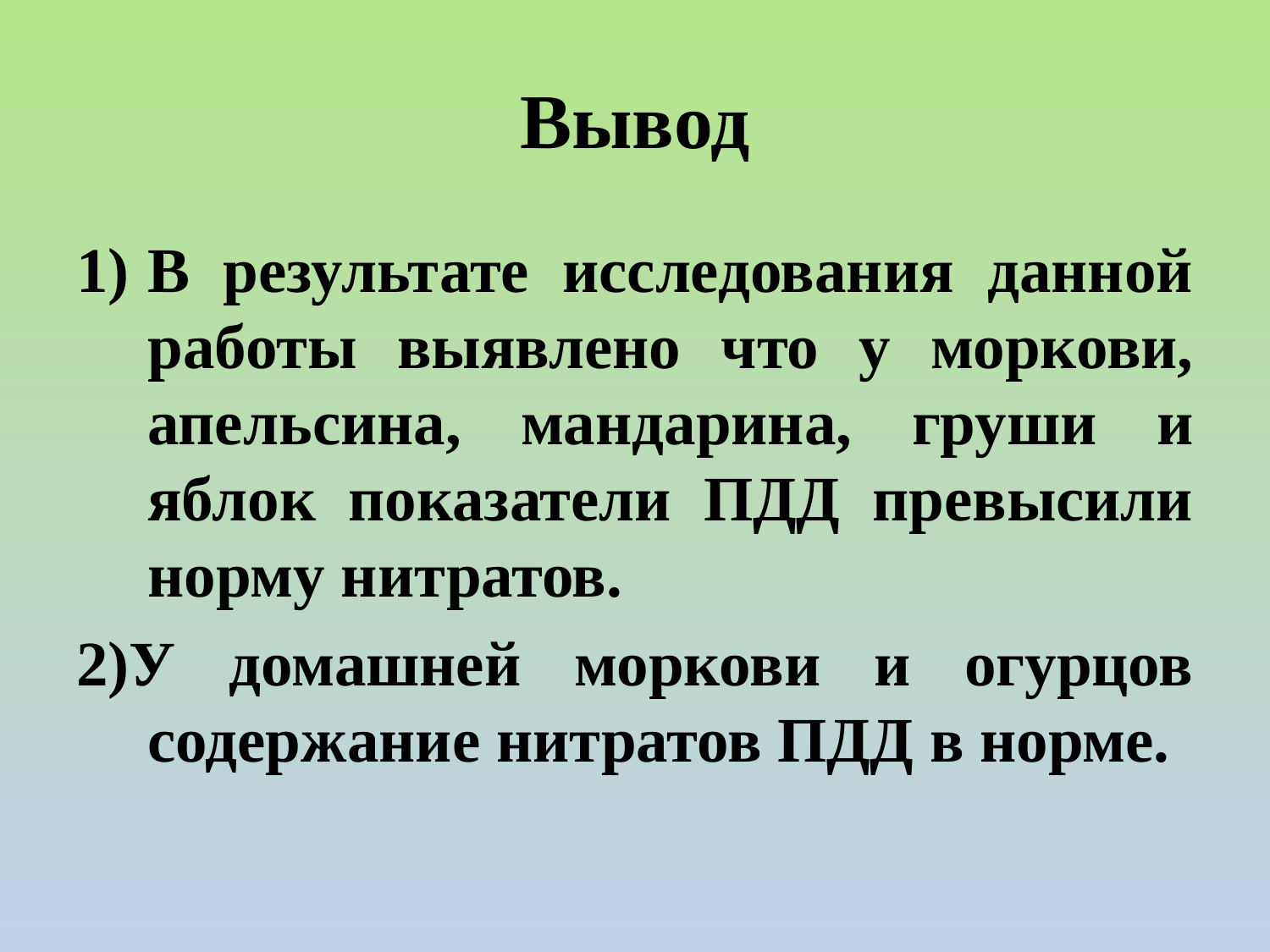

# Вывод
В результате исследования данной работы выявлено что у моркови, апельсина, мандарина, груши и яблок показатели ПДД превысили норму нитратов.
2)У домашней моркови и огурцов содержание нитратов ПДД в норме.